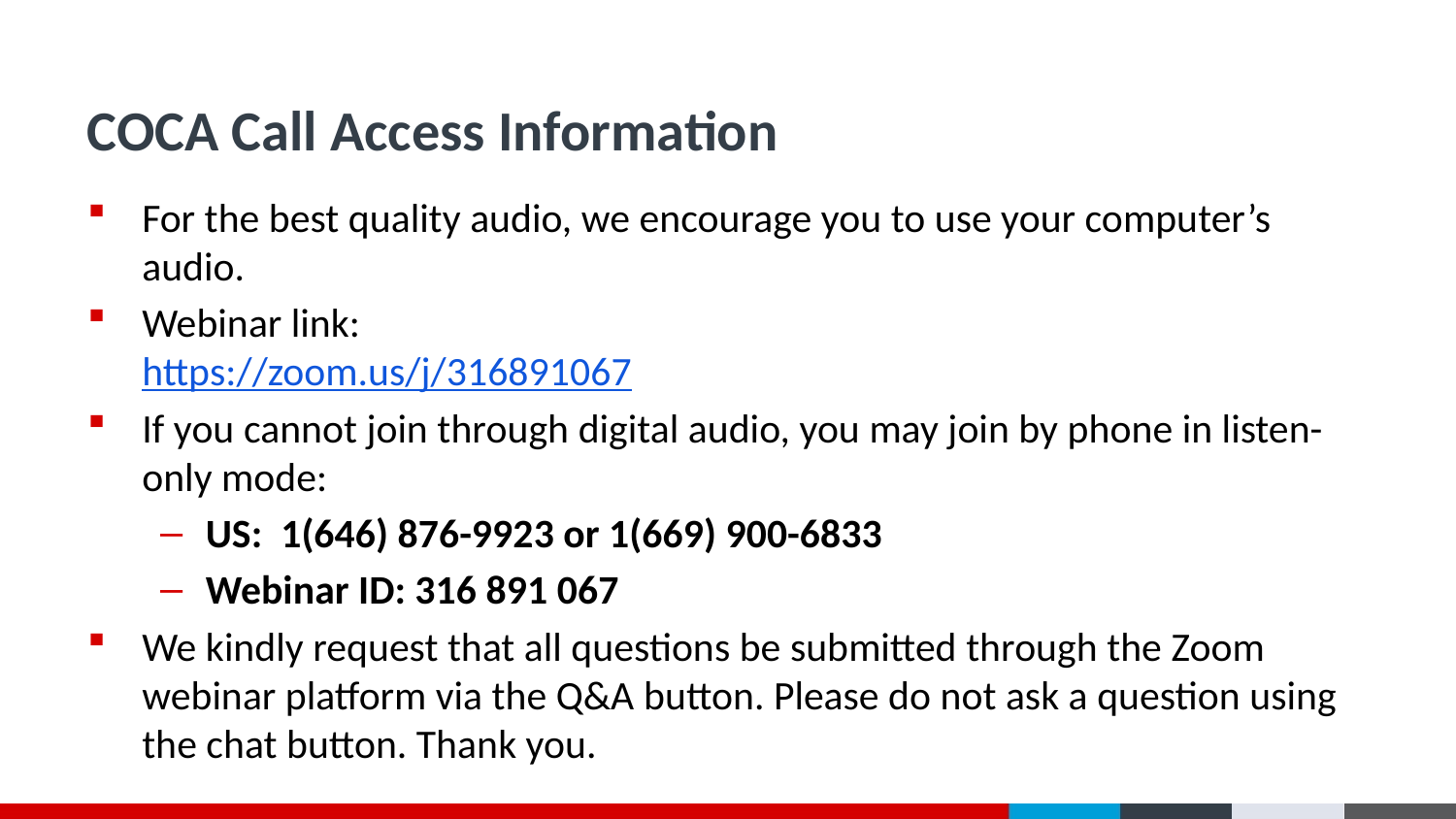

# COCA Call Access Information
For the best quality audio, we encourage you to use your computer’s audio.
Webinar link:
https://zoom.us/j/316891067
If you cannot join through digital audio, you may join by phone in listen-only mode:
US:  1(646) 876-9923 or 1(669) 900-6833
Webinar ID: 316 891 067
We kindly request that all questions be submitted through the Zoom webinar platform via the Q&A button. Please do not ask a question using the chat button. Thank you.